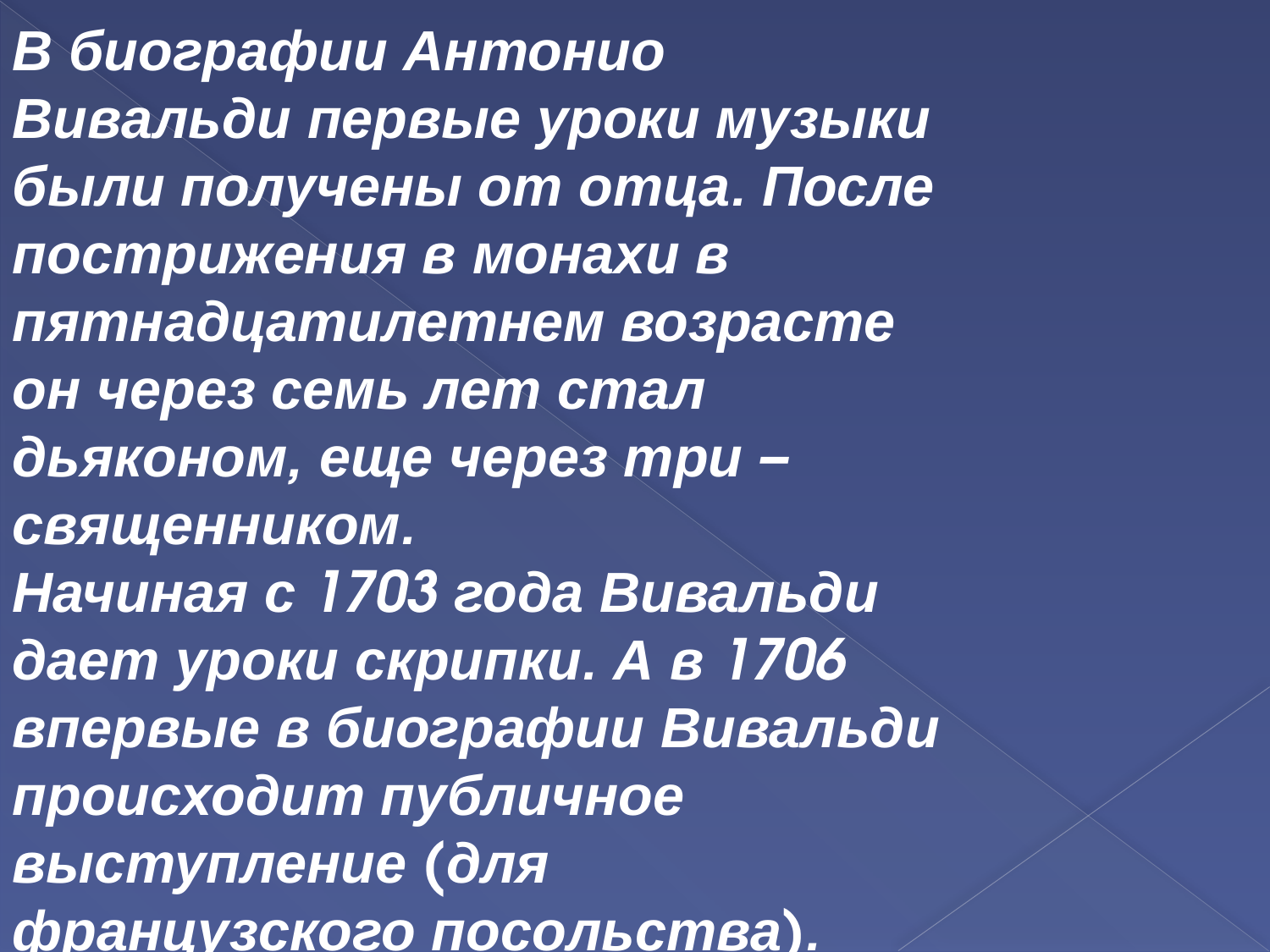

В биографии Антонио Вивальди первые уроки музыки были получены от отца. После пострижения в монахи в пятнадцатилетнем возрасте он через семь лет стал дьяконом, еще через три – священником.
Начиная с 1703 года Вивальди дает уроки скрипки. А в 1706 впервые в биографии Вивальди происходит публичное выступление (для французского посольства).